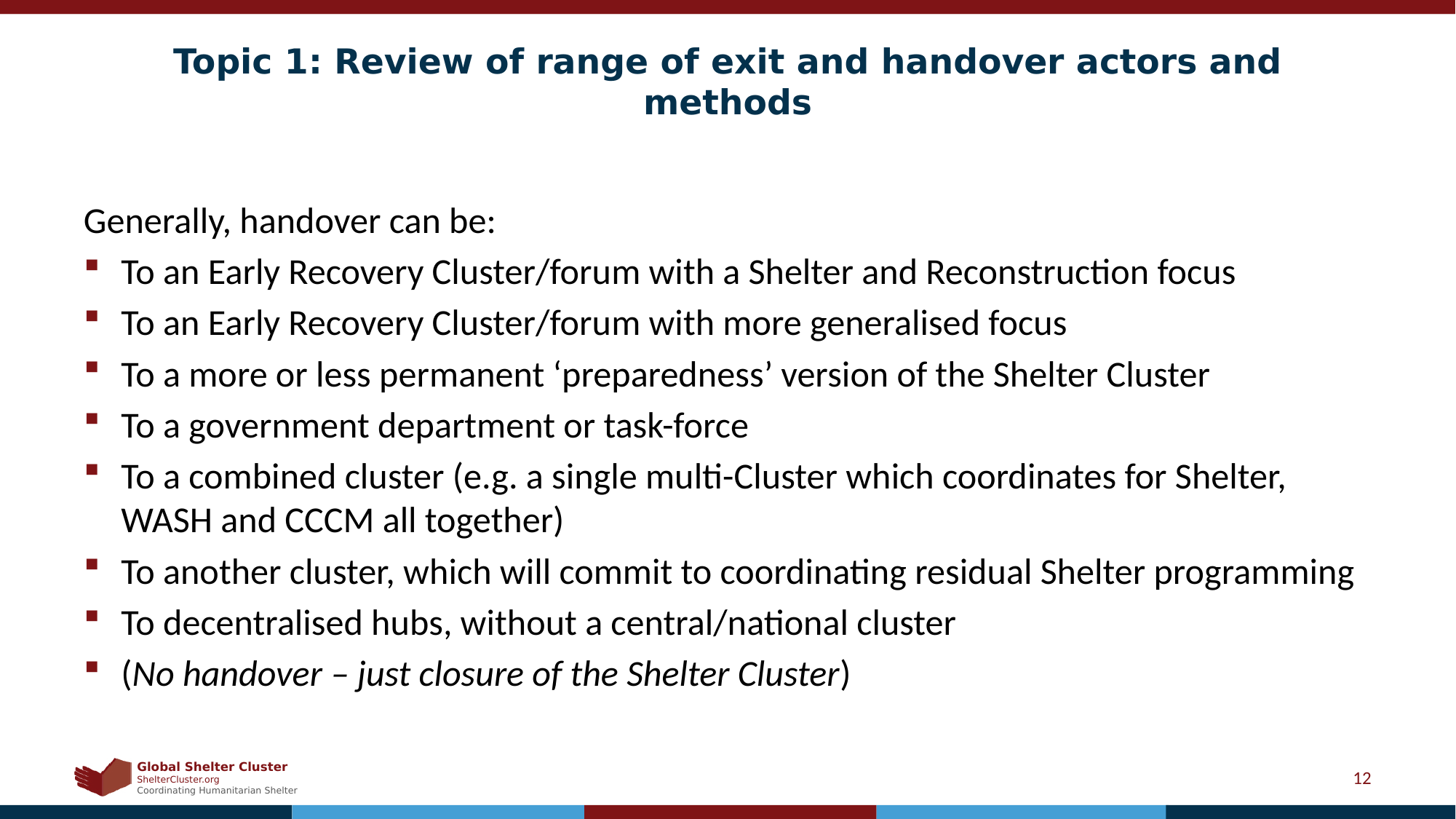

# Topic 1: Review of range of exit and handover actors and methods
Generally, handover can be:
To an Early Recovery Cluster/forum with a Shelter and Reconstruction focus
To an Early Recovery Cluster/forum with more generalised focus
To a more or less permanent ‘preparedness’ version of the Shelter Cluster
To a government department or task-force
To a combined cluster (e.g. a single multi-Cluster which coordinates for Shelter, WASH and CCCM all together)
To another cluster, which will commit to coordinating residual Shelter programming
To decentralised hubs, without a central/national cluster
(No handover – just closure of the Shelter Cluster)

12